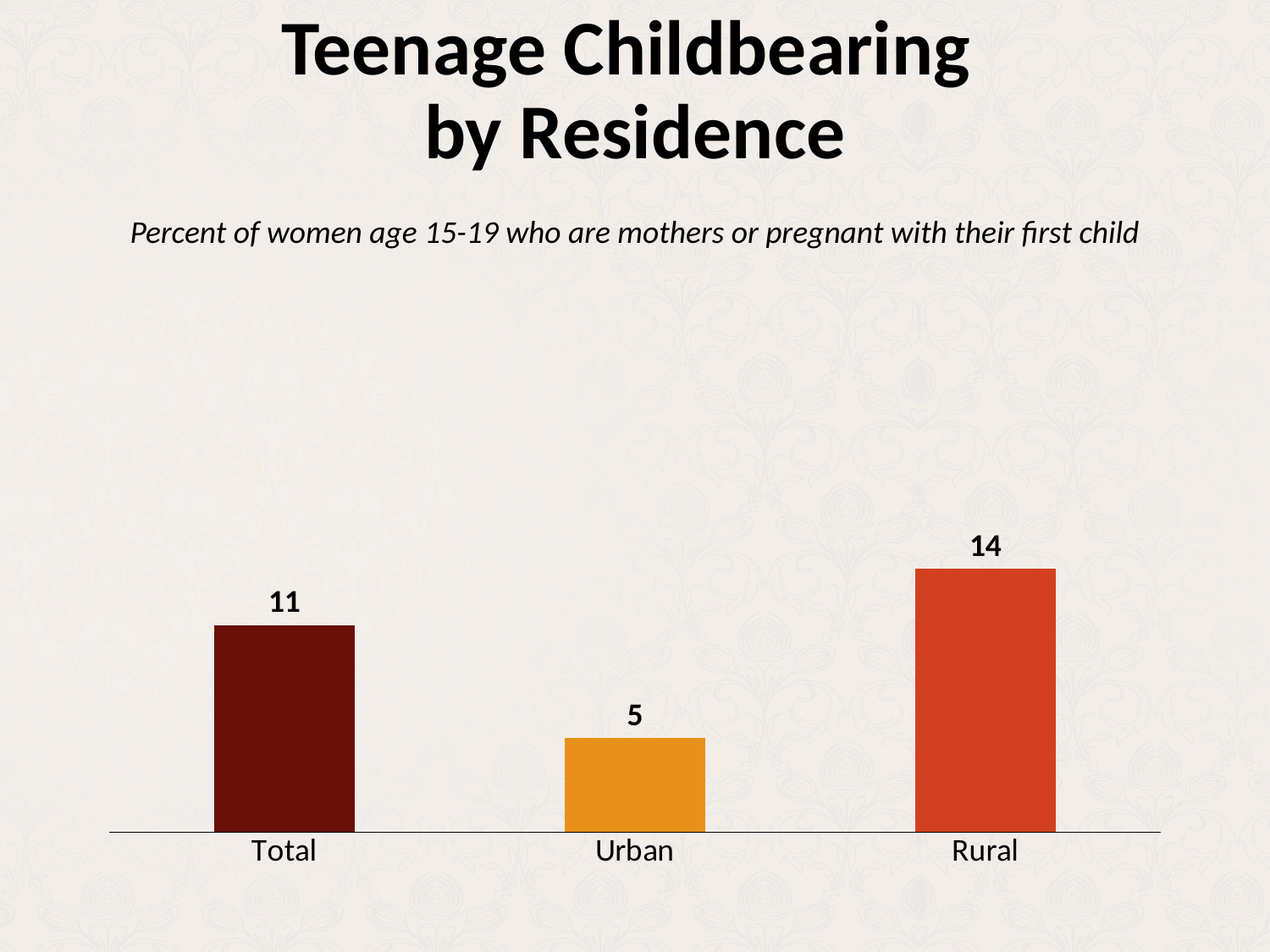

# Teenage Childbearing by Residence
Percent of women age 15-19 who are mothers or pregnant with their first child

### Chart

| Category | Column1 |
|---|---|
| Total | 11.0 |
| Urban | 5.0 |
| Rural | 14.0 |